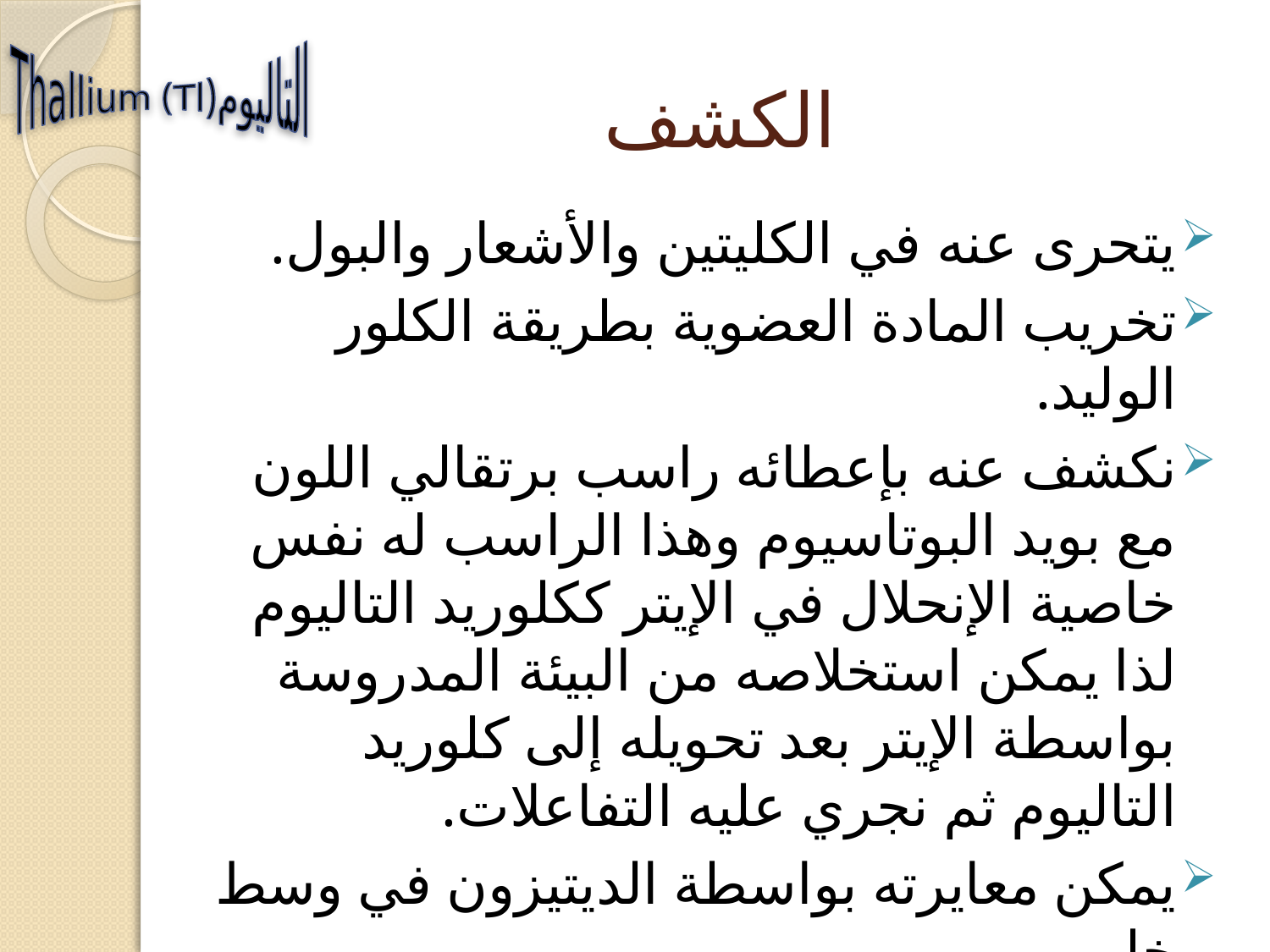

التاليوم
Thallium (Tl)
# الكشف
يتحرى عنه في الكليتين والأشعار والبول.
تخريب المادة العضوية بطريقة الكلور الوليد.
نكشف عنه بإعطائه راسب برتقالي اللون مع بويد البوتاسيوم وهذا الراسب له نفس خاصية الإنحلال في الإيتر ككلوريد التاليوم لذا يمكن استخلاصه من البيئة المدروسة بواسطة الإيتر بعد تحويله إلى كلوريد التاليوم ثم نجري عليه التفاعلات.
يمكن معايرته بواسطة الديتيزون في وسط خلي.